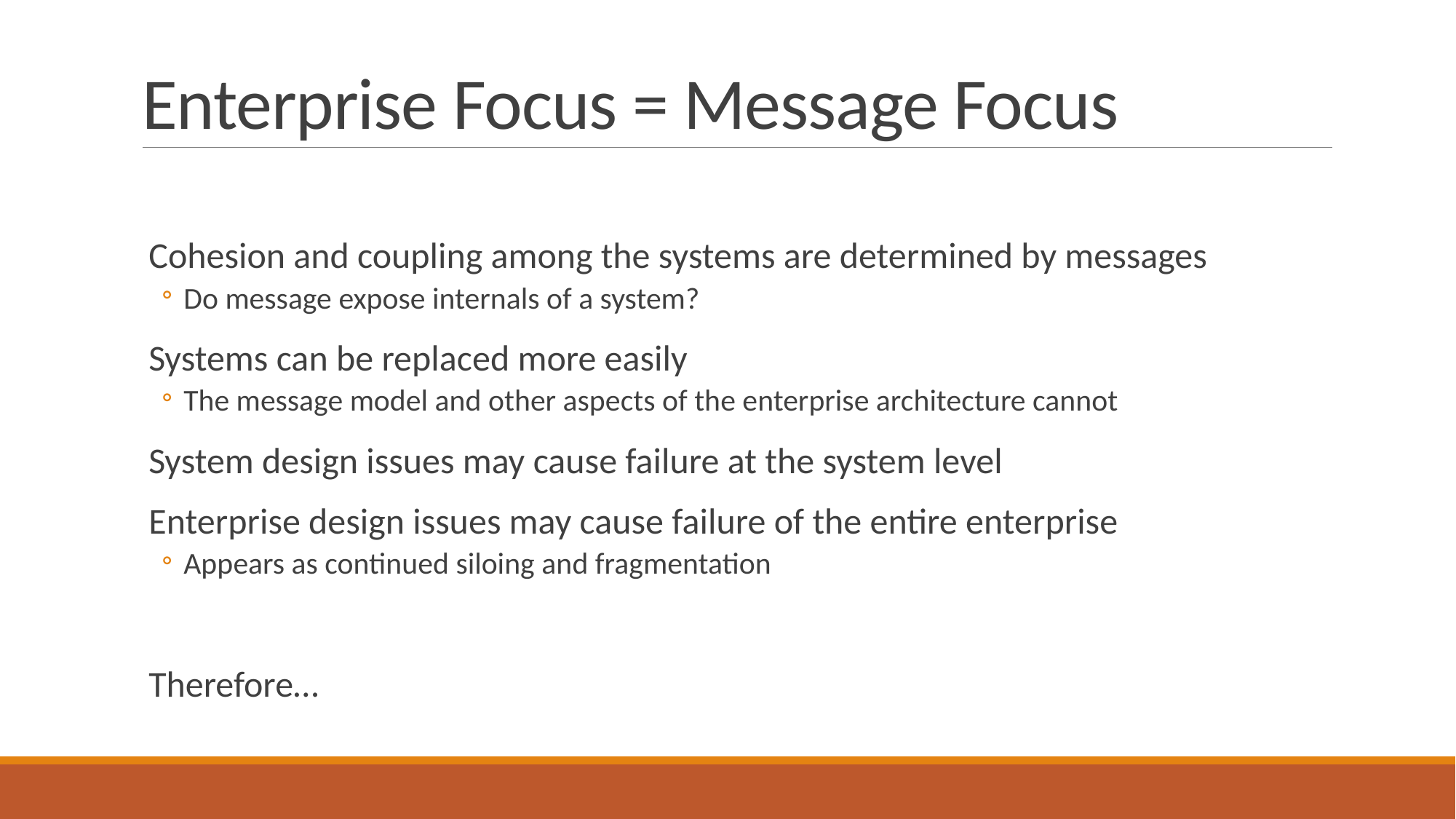

# Enterprise Focus = Message Focus
Cohesion and coupling among the systems are determined by messages
Do message expose internals of a system?
Systems can be replaced more easily
The message model and other aspects of the enterprise architecture cannot
System design issues may cause failure at the system level
Enterprise design issues may cause failure of the entire enterprise
Appears as continued siloing and fragmentation

Therefore…